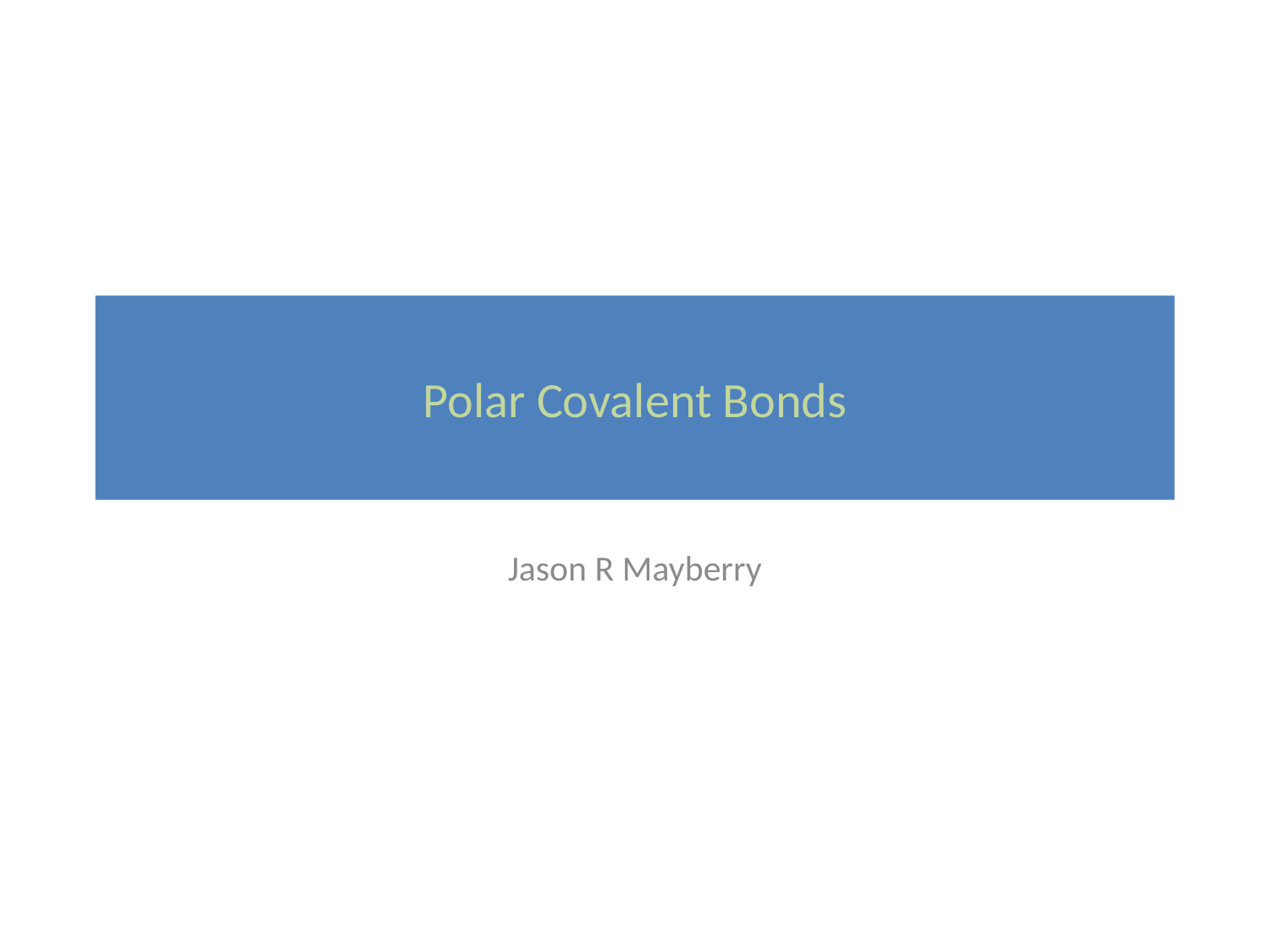

# Polar Covalent Bonds
Jason R Mayberry